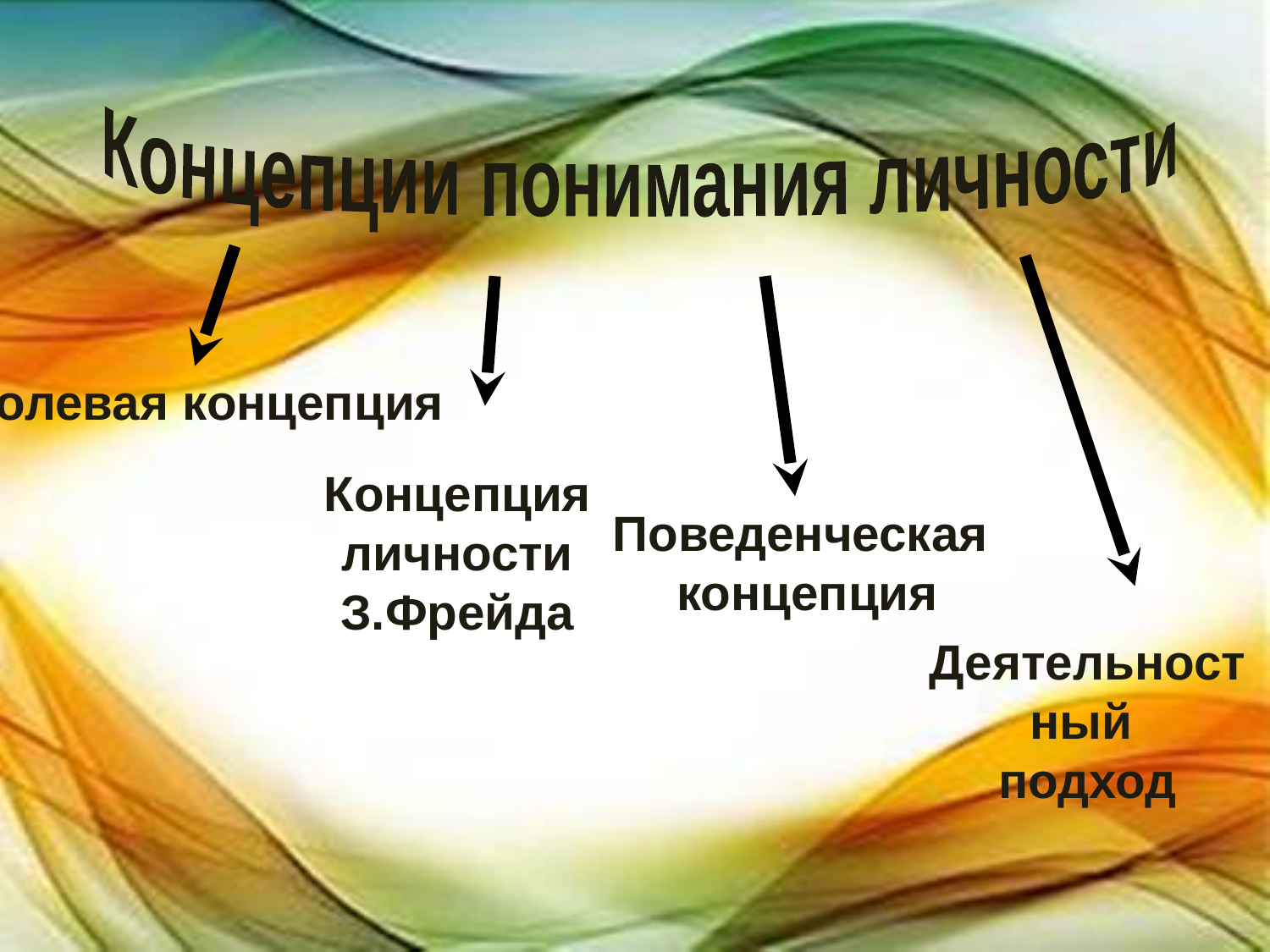

Концепции понимания личности

Ролевая концепция
Концепция личности
З.Фрейда
Поведенческая
концепция
Деятельностный
подход